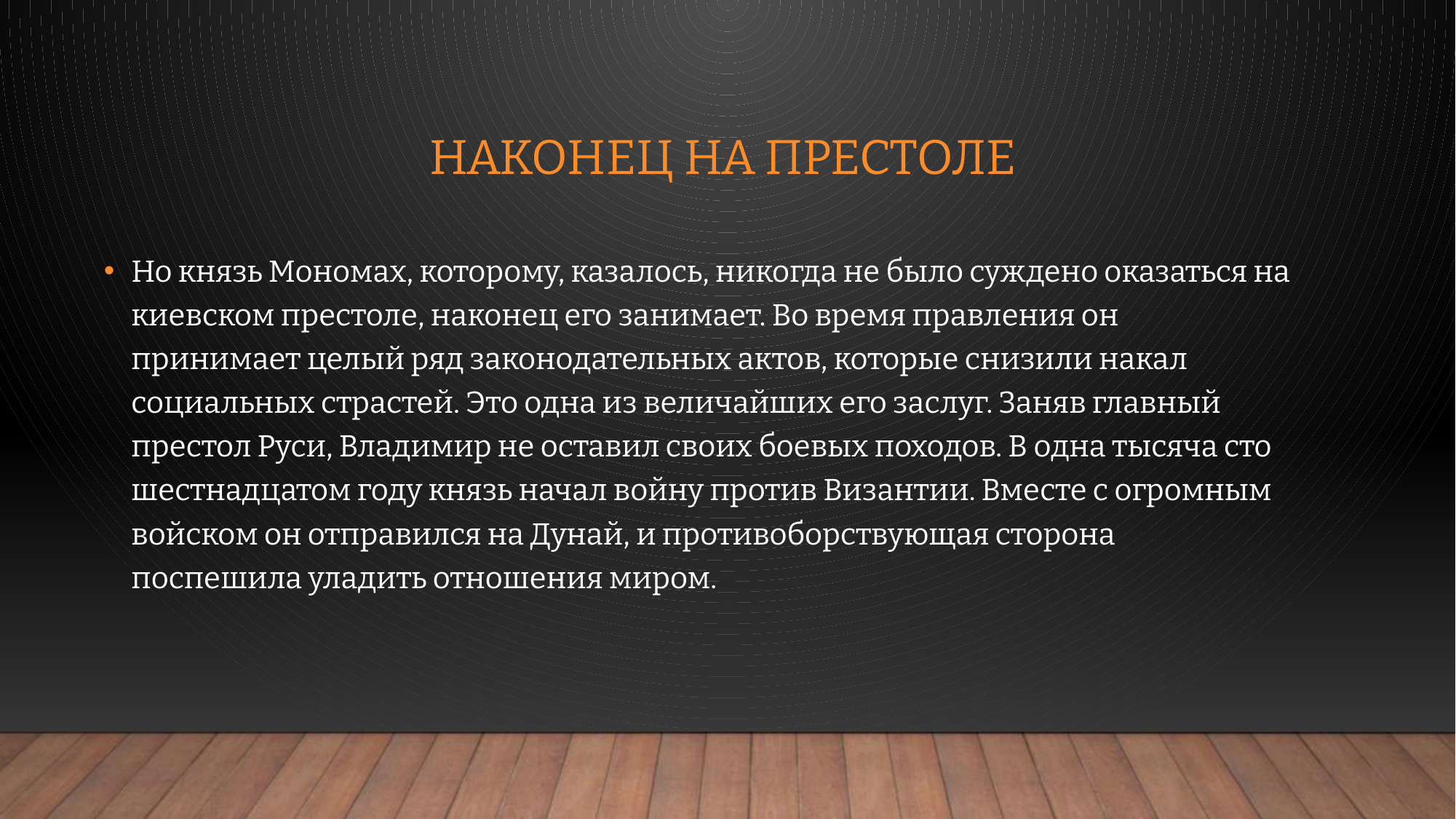

# Наконец на престоле
Но князь Мономах, которому, казалось, никогда не было суждено оказаться на киевском престоле, наконец его занимает. Во время правления он принимает целый ряд законодательных актов, которые снизили накал социальных страстей. Это одна из величайших его заслуг. Заняв главный престол Руси, Владимир не оставил своих боевых походов. В одна тысяча сто шестнадцатом году князь начал войну против Византии. Вместе с огромным войском он отправился на Дунай, и противоборствующая сторона поспешила уладить отношения миром.